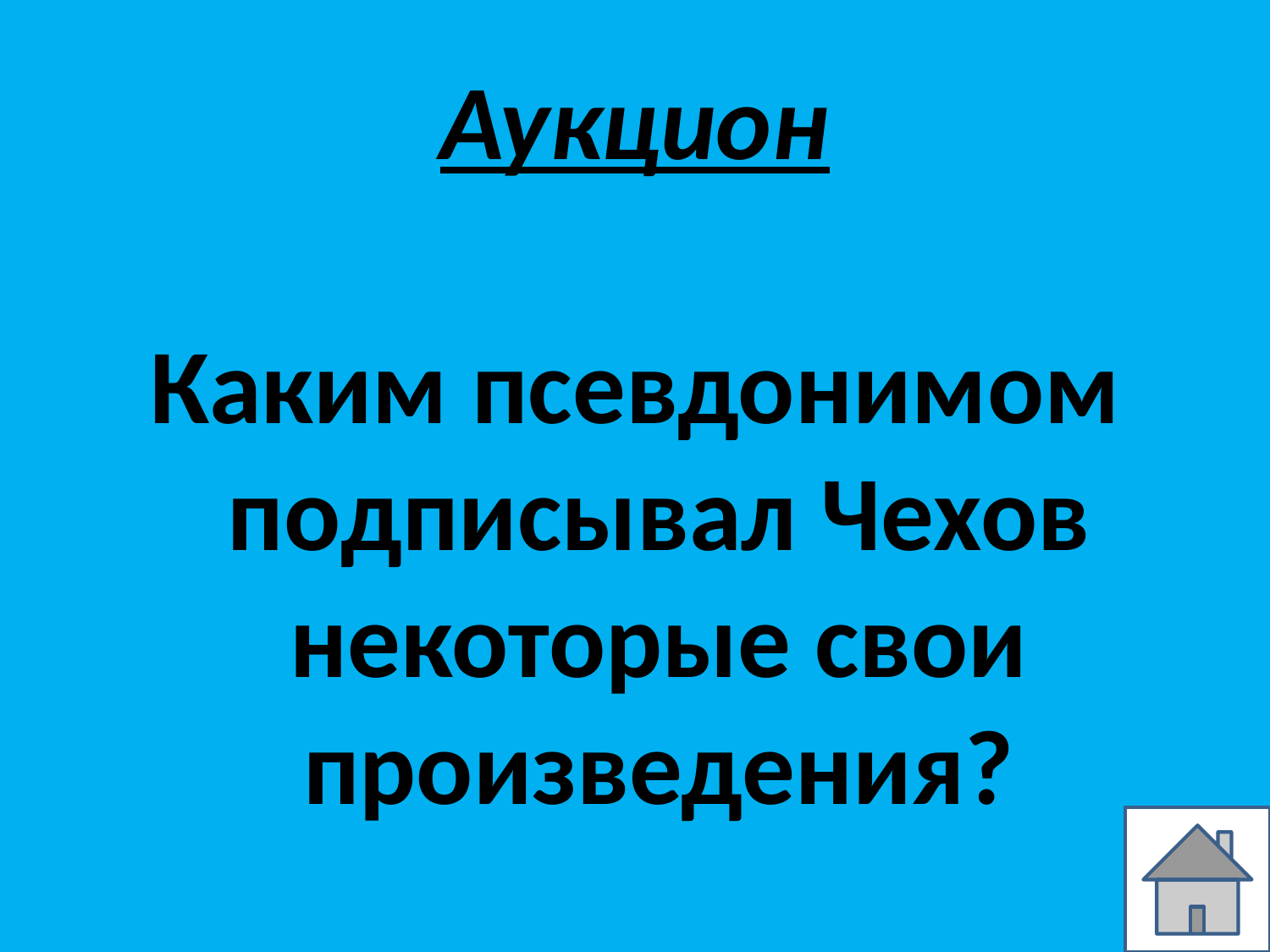

# Аукцион

Каким псевдонимом подписывал Чехов некоторые свои произведения?